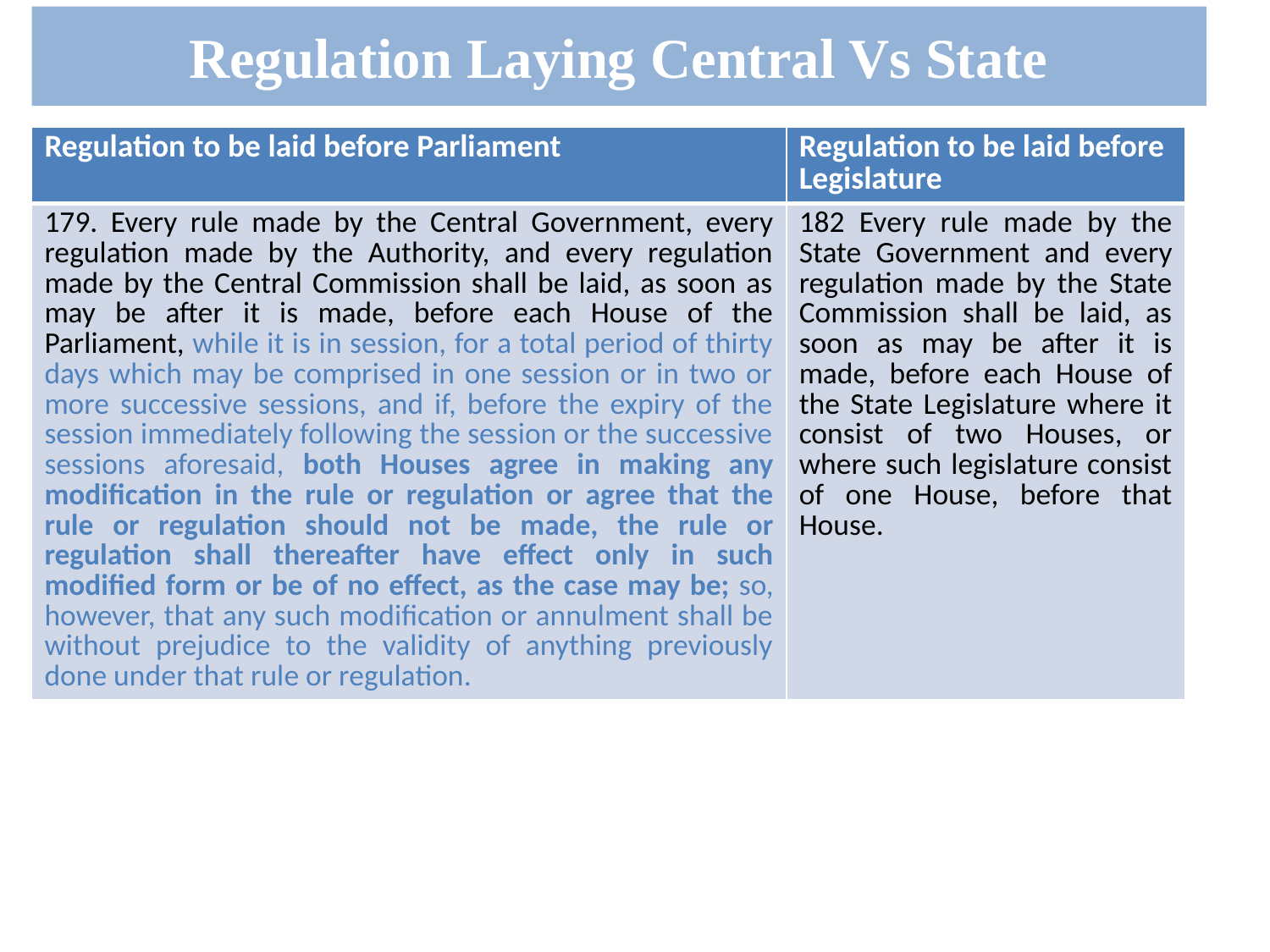

# Regulation Laying Central Vs State
| Regulation to be laid before Parliament | Regulation to be laid before Legislature |
| --- | --- |
| 179. Every rule made by the Central Government, every regulation made by the Authority, and every regulation made by the Central Commission shall be laid, as soon as may be after it is made, before each House of the Parliament, while it is in session, for a total period of thirty days which may be comprised in one session or in two or more successive sessions, and if, before the expiry of the session immediately following the session or the successive sessions aforesaid, both Houses agree in making any modification in the rule or regulation or agree that the rule or regulation should not be made, the rule or regulation shall thereafter have effect only in such modified form or be of no effect, as the case may be; so, however, that any such modification or annulment shall be without prejudice to the validity of anything previously done under that rule or regulation. | 182 Every rule made by the State Government and every regulation made by the State Commission shall be laid, as soon as may be after it is made, before each House of the State Legislature where it consist of two Houses, or where such legislature consist of one House, before that House. |